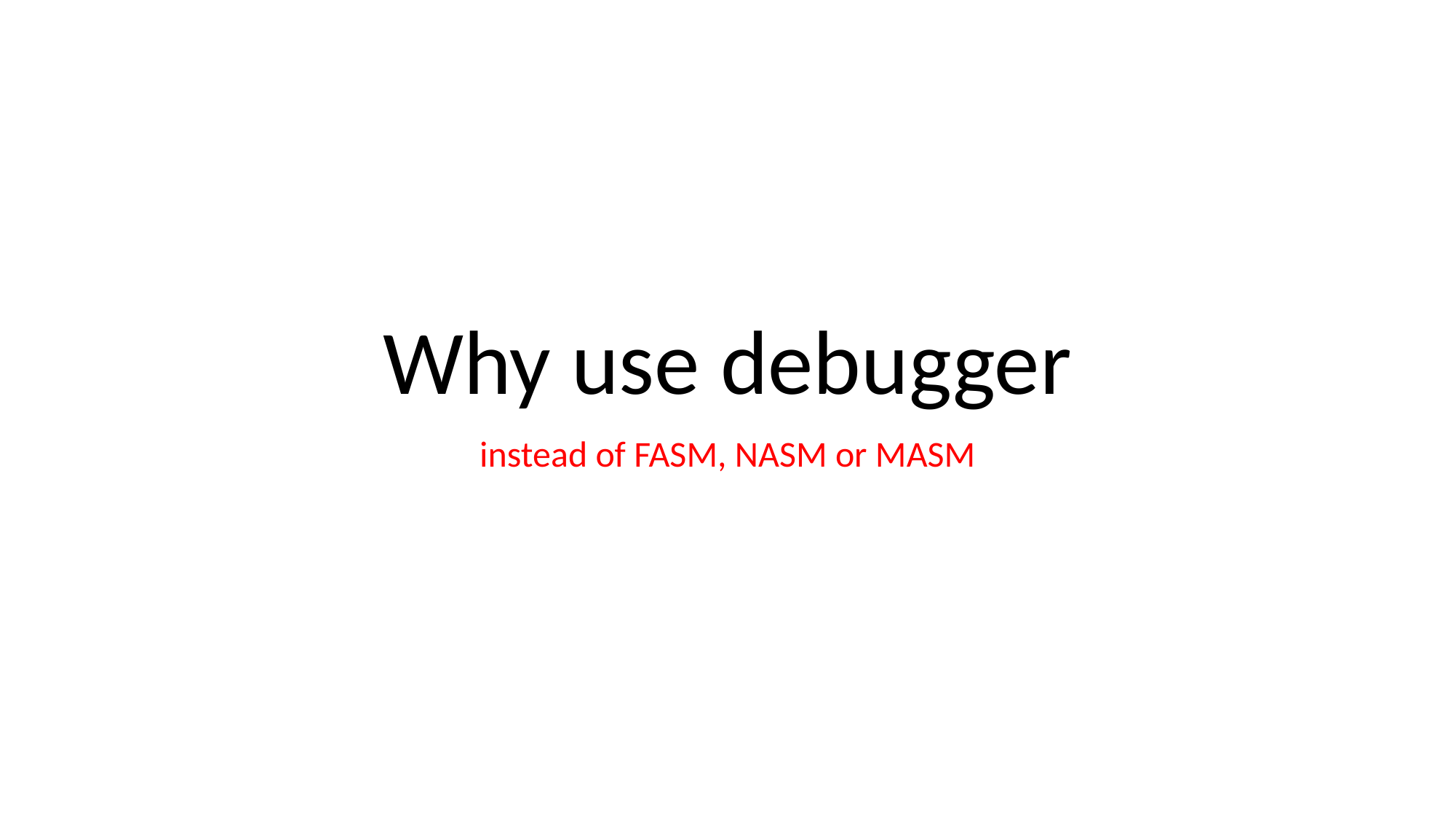

# Why use debugger
instead of FASM, NASM or MASM